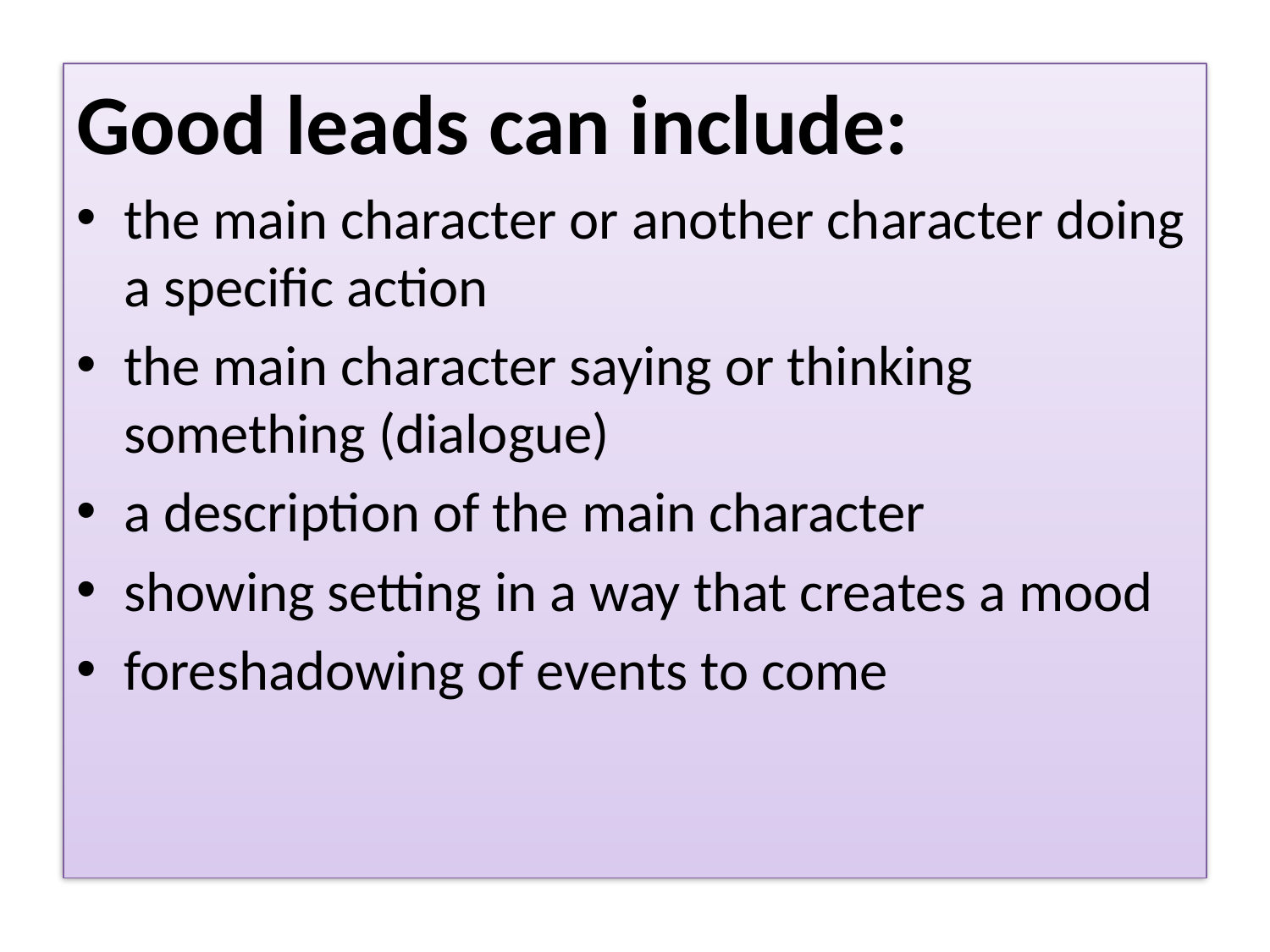

Good leads can include:
the main character or another character doing a specific action
the main character saying or thinking something (dialogue)
a description of the main character
showing setting in a way that creates a mood
foreshadowing of events to come